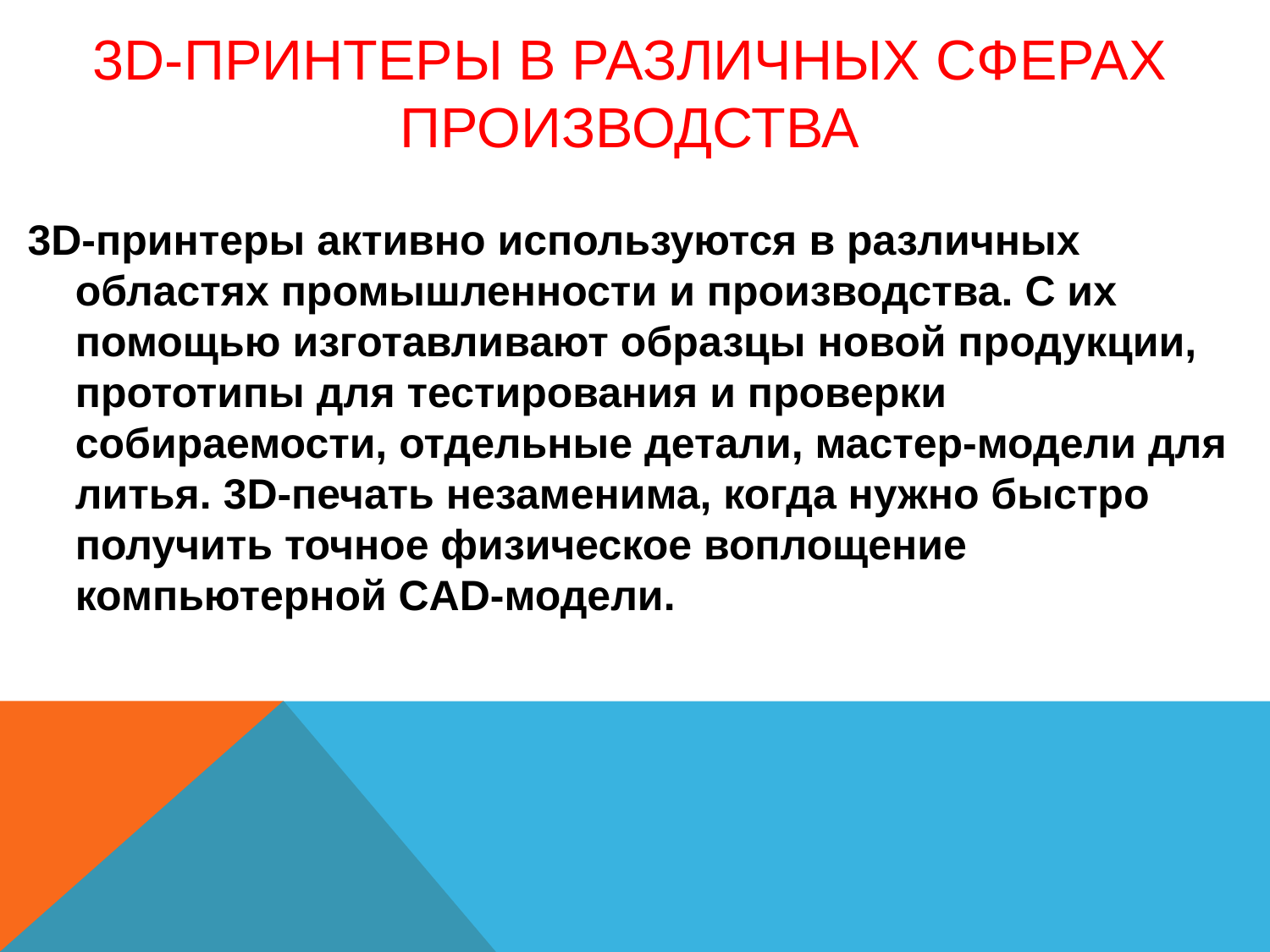

# 3D-принтеры в различных сферах производства
3D-принтеры активно используются в различных областях промышленности и производства. С их помощью изготавливают образцы новой продукции, прототипы для тестирования и проверки собираемости, отдельные детали, мастер-модели для литья. 3D-печать незаменима, когда нужно быстро получить точное физическое воплощение компьютерной CAD-модели.